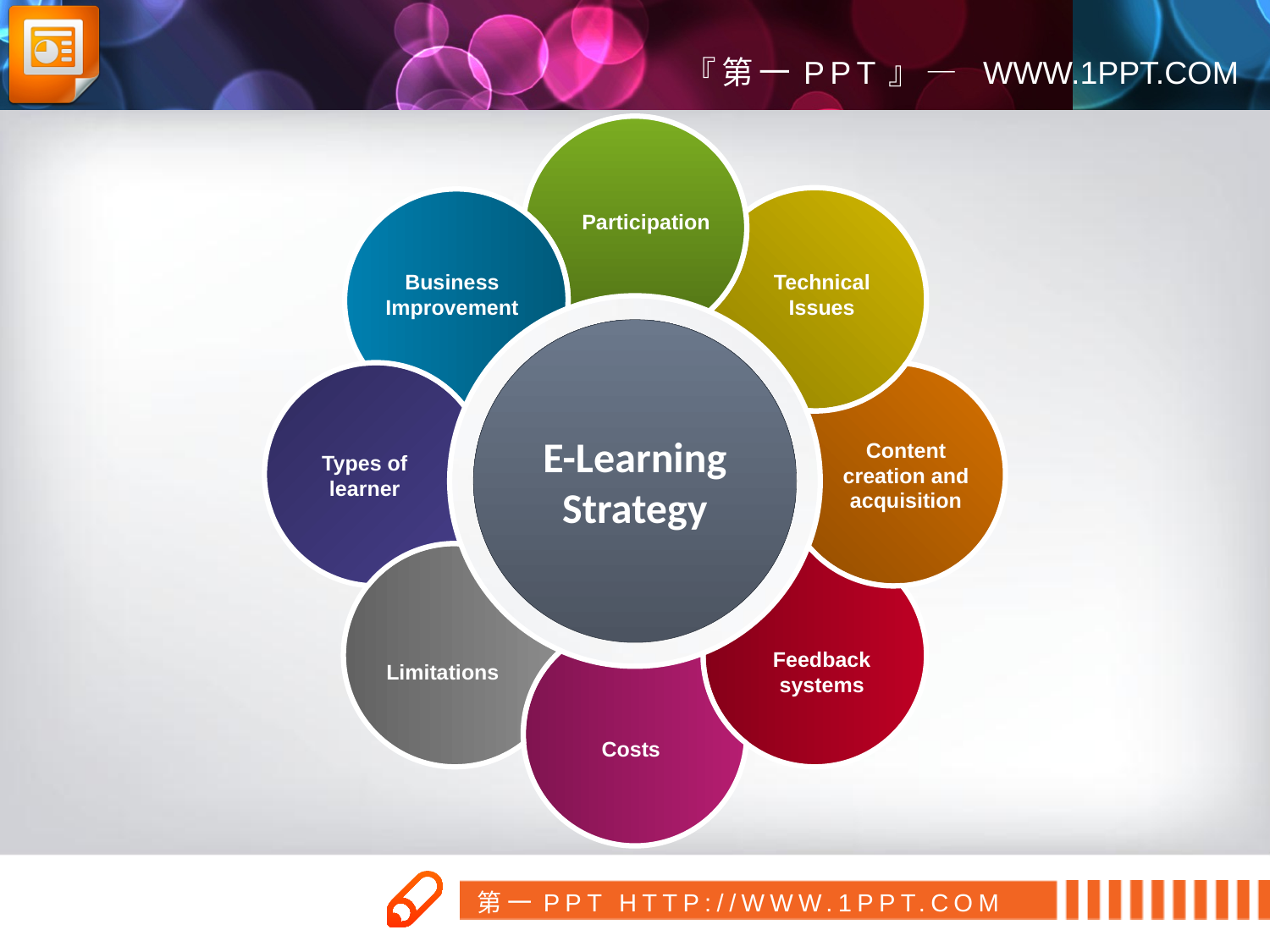

Participation
Business Improvement
Technical Issues
E-Learning Strategy

Content creation and acquisition
Types of learner

Feedback systems

Limitations
Costs